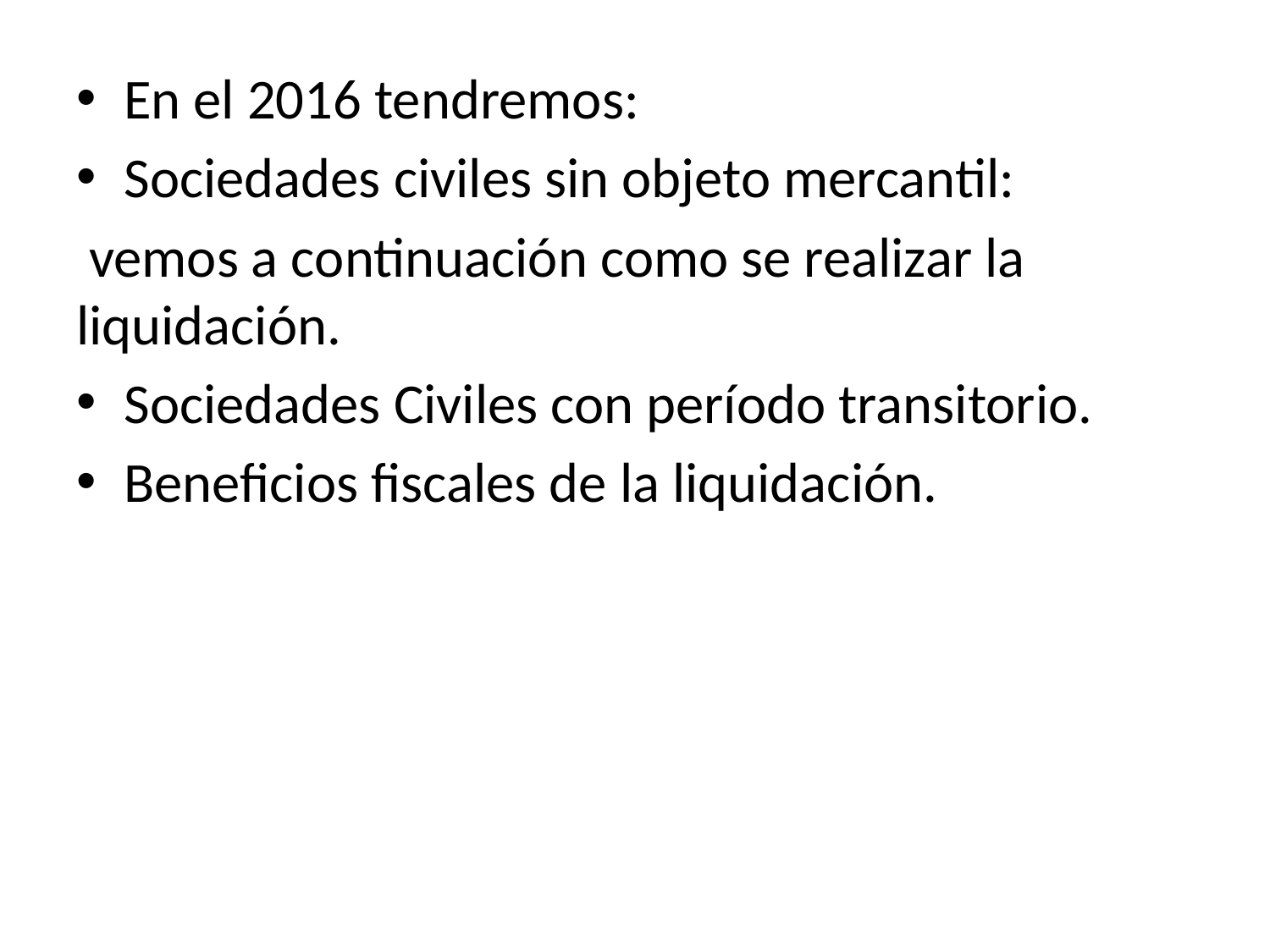

En el 2016 tendremos:
Sociedades civiles sin objeto mercantil:
 vemos a continuación como se realizar la liquidación.
Sociedades Civiles con período transitorio.
Beneficios fiscales de la liquidación.